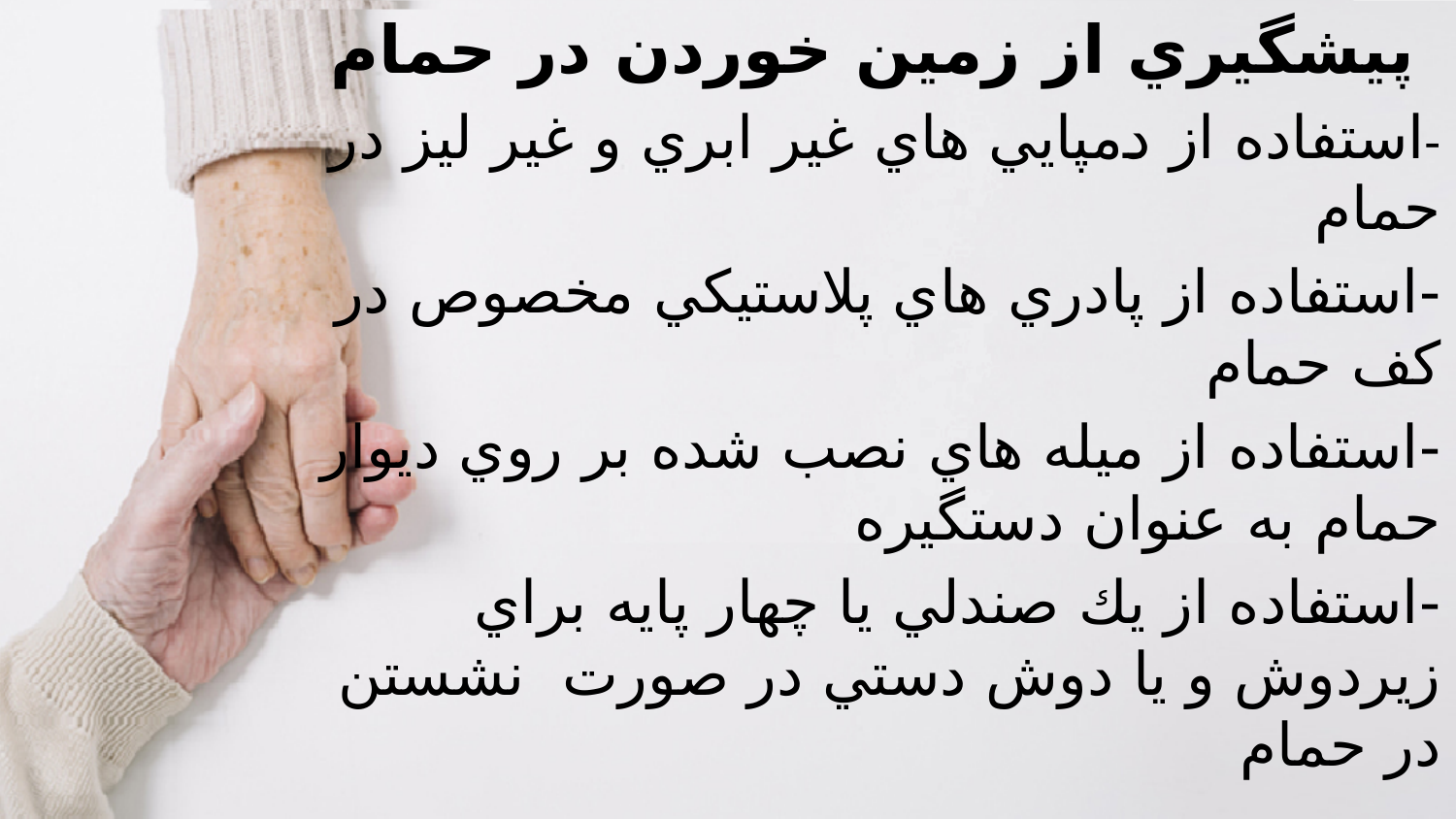

پيشگيري از زمين خوردن در حمام
-استفاده از دمپايي هاي غير ابري و غير ليز در حمام
-استفاده از پادري هاي پلاستيكي مخصوص در كف حمام
-استفاده از ميله هاي نصب شده بر روي ديوار حمام به عنوان دستگيره
-استفاده از يك صندلي يا چهار پايه براي زيردوش و يا دوش دستي در صورت  نشستن در حمام